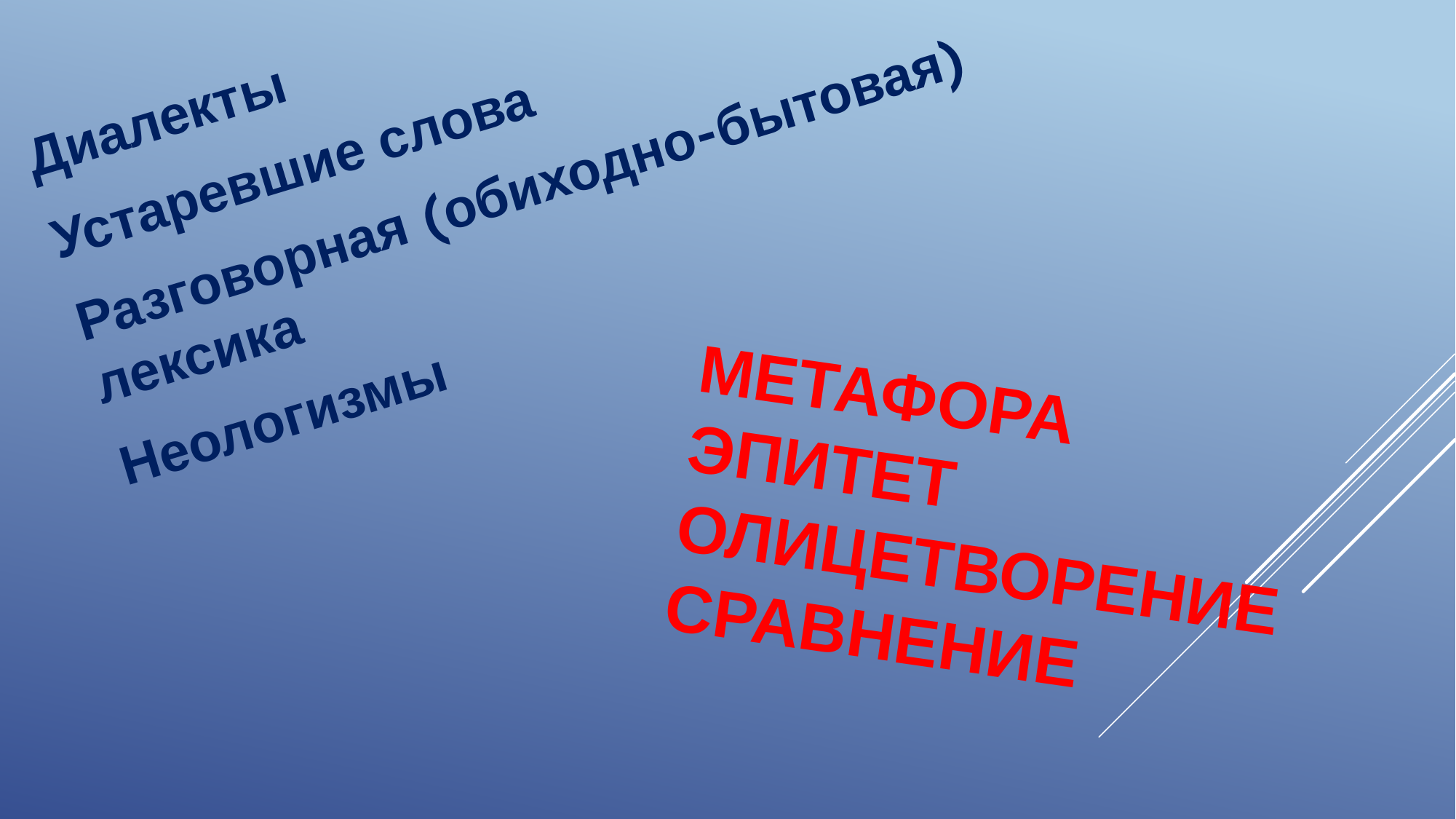

Диалекты
Устаревшие слова
Разговорная (обиходно-бытовая) лексика
Неологизмы
# Метафора Эпитет Олицетворение Сравнение